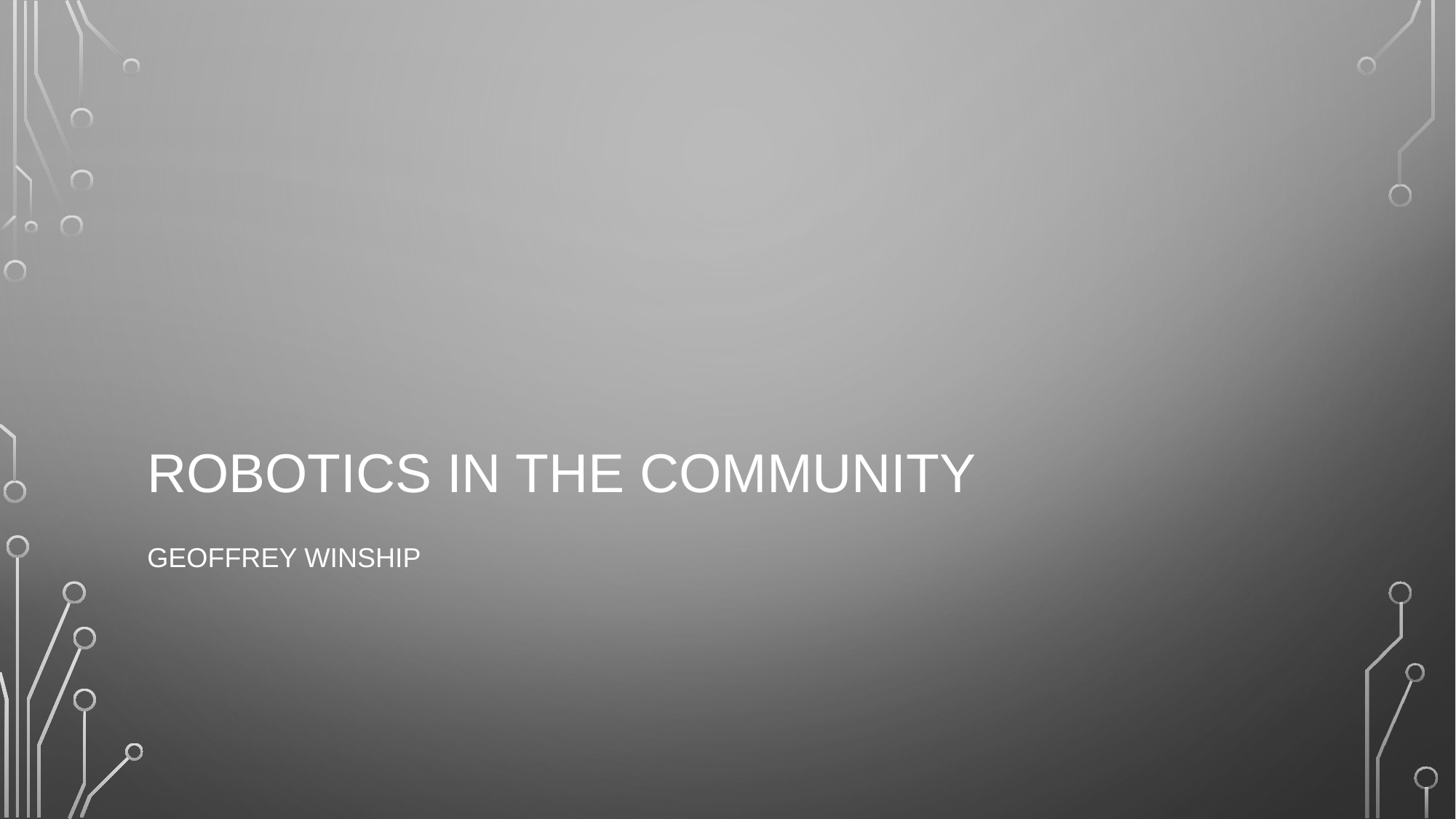

# Robotics in the Community
Geoffrey WInship